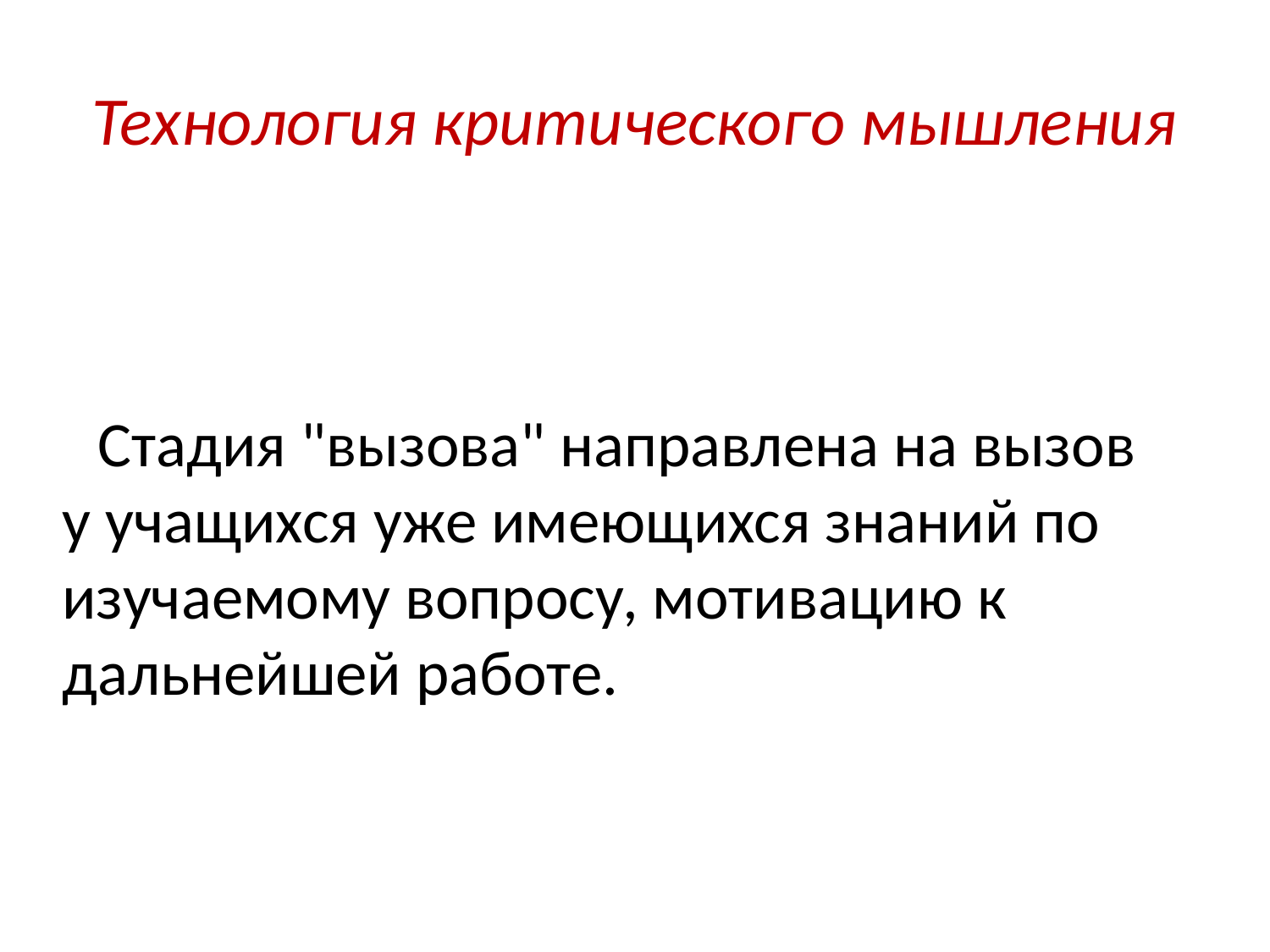

# Технология критического мышления
     Стадия "вызова" направлена на вызов у учащихся уже имеющихся знаний по изучаемому вопросу, мотивацию к дальнейшей работе.